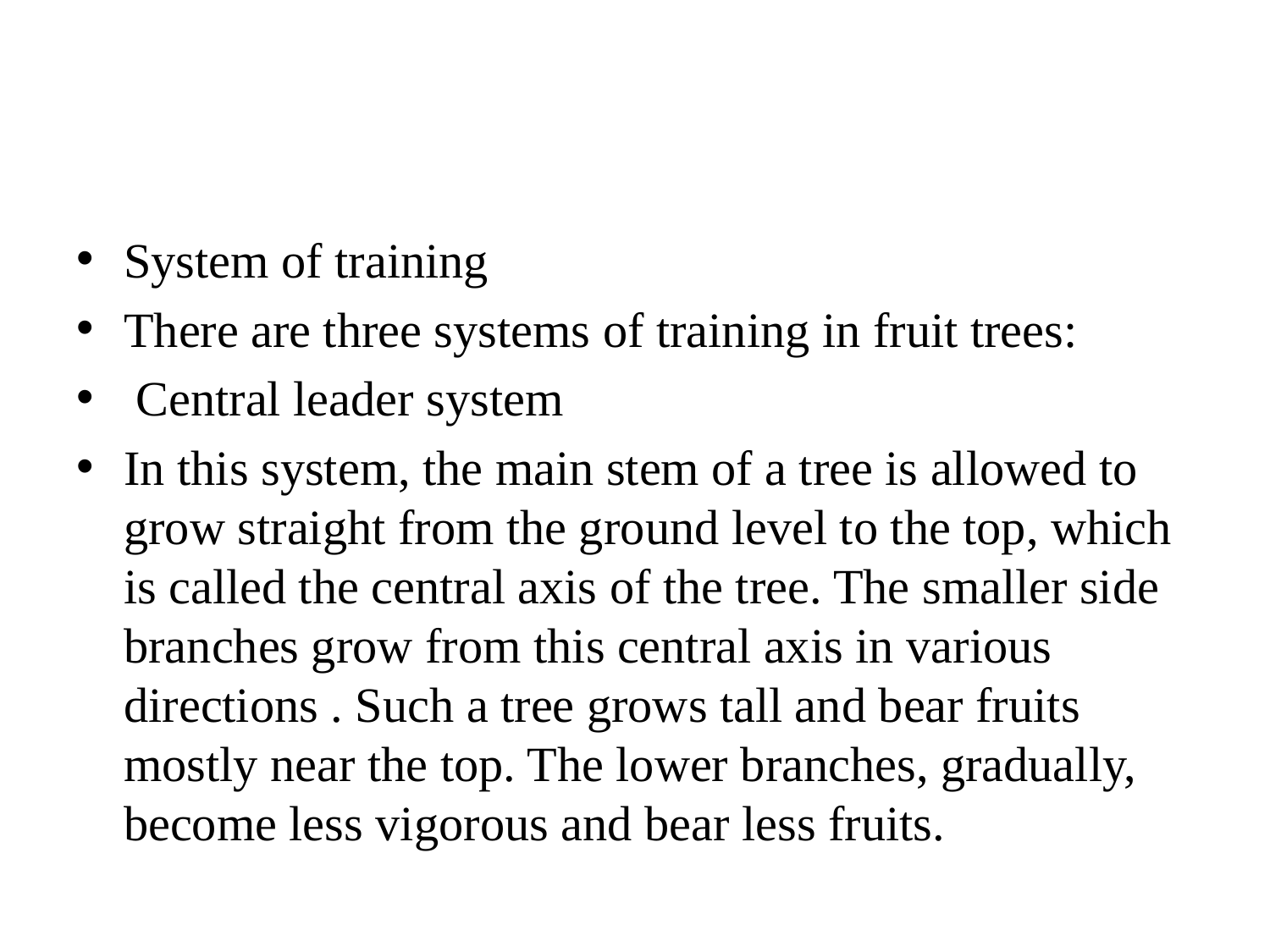

#
System of training
There are three systems of training in fruit trees:
 Central leader system
In this system, the main stem of a tree is allowed to grow straight from the ground level to the top, which is called the central axis of the tree. The smaller side branches grow from this central axis in various directions . Such a tree grows tall and bear fruits mostly near the top. The lower branches, gradually, become less vigorous and bear less fruits.